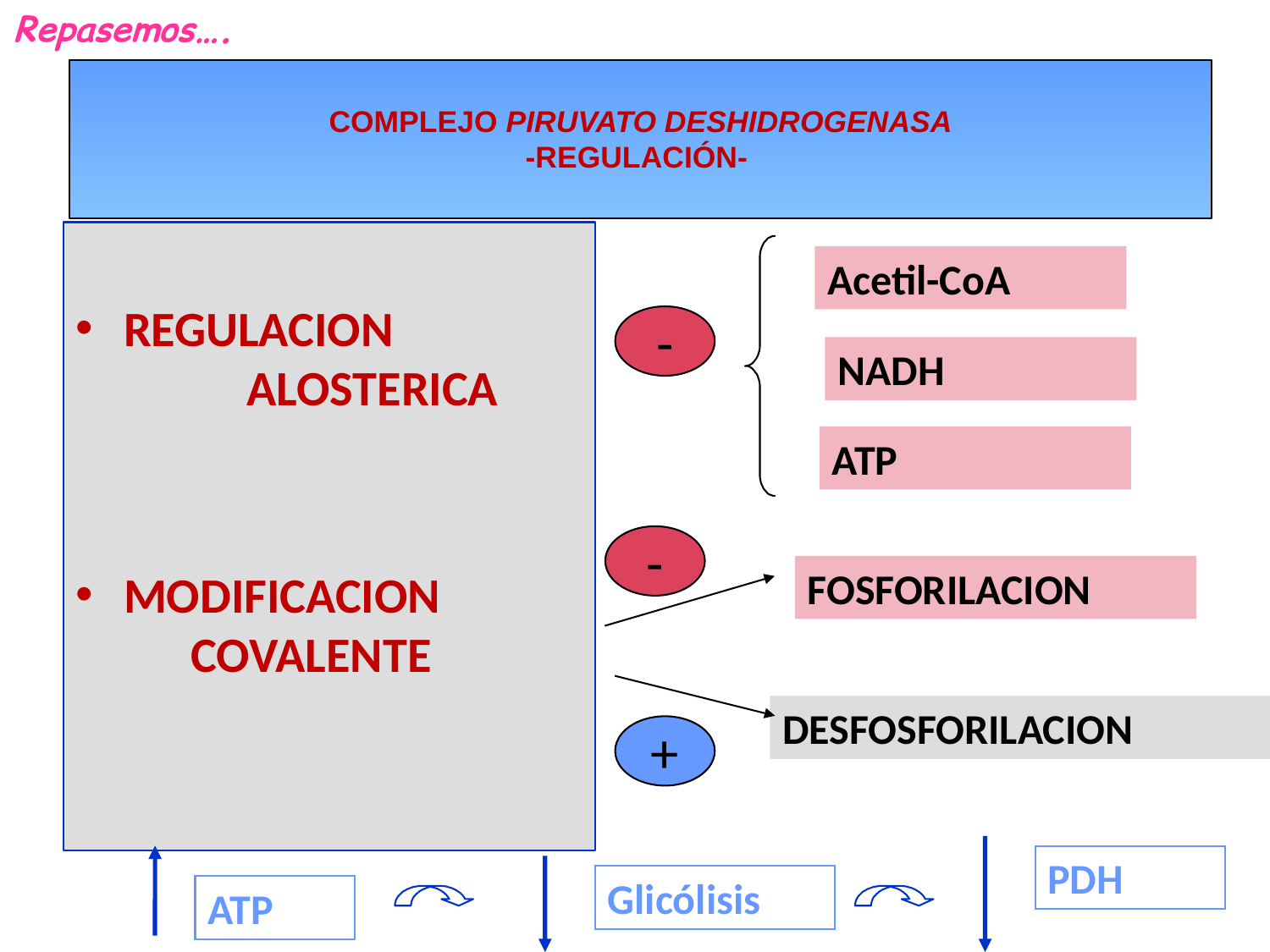

Repasemos….
# COMPLEJO PIRUVATO DESHIDROGENASA -REGULACIÓN-

REGULACION                            ALOSTERICA

MODIFICACION                   COVALENTE

Acetil-CoA
-
NADH
ATP
-
FOSFORILACION

DESFOSFORILACION
+

PDH

Glicólisis

ATP